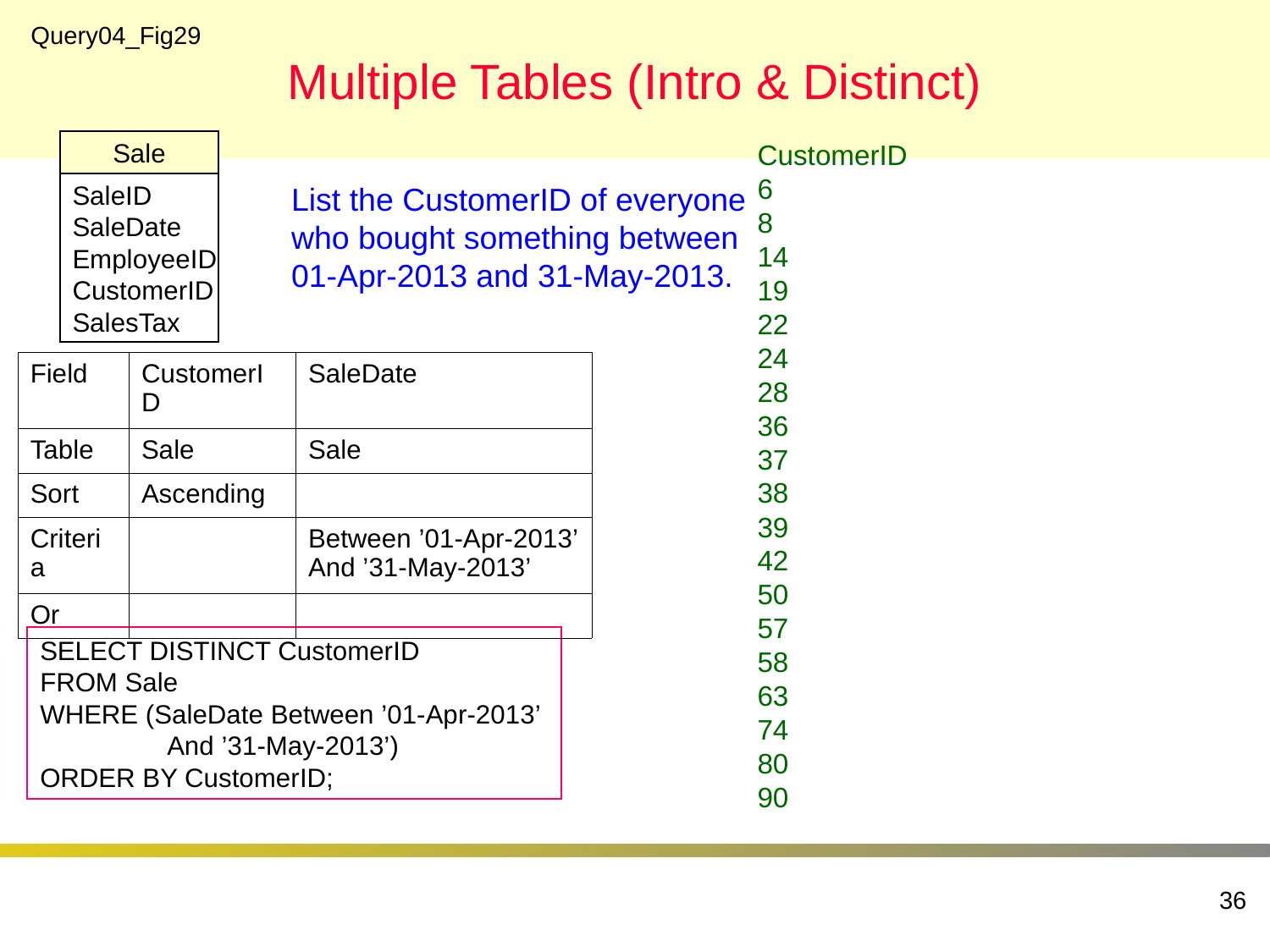

# Multiple Tables (Intro & Distinct)
Query04_Fig29
Sale
CustomerID
6
8
14
19
22
24
28
36
37
38
39
42
50
57
58
63
74
80
90
SaleID
SaleDate
EmployeeID
CustomerID
SalesTax
List the CustomerID of everyone who bought something between 01-Apr-2013 and 31-May-2013.
| Field | CustomerID | SaleDate |
| --- | --- | --- |
| Table | Sale | Sale |
| Sort | Ascending |  |
| Criteria |  | Between ’01-Apr-2013’ And ’31-May-2013’ |
| Or |  |  |
SELECT DISTINCT CustomerID
FROM Sale
WHERE (SaleDate Between ’01-Apr-2013’
	And ’31-May-2013’)
ORDER BY CustomerID;
36